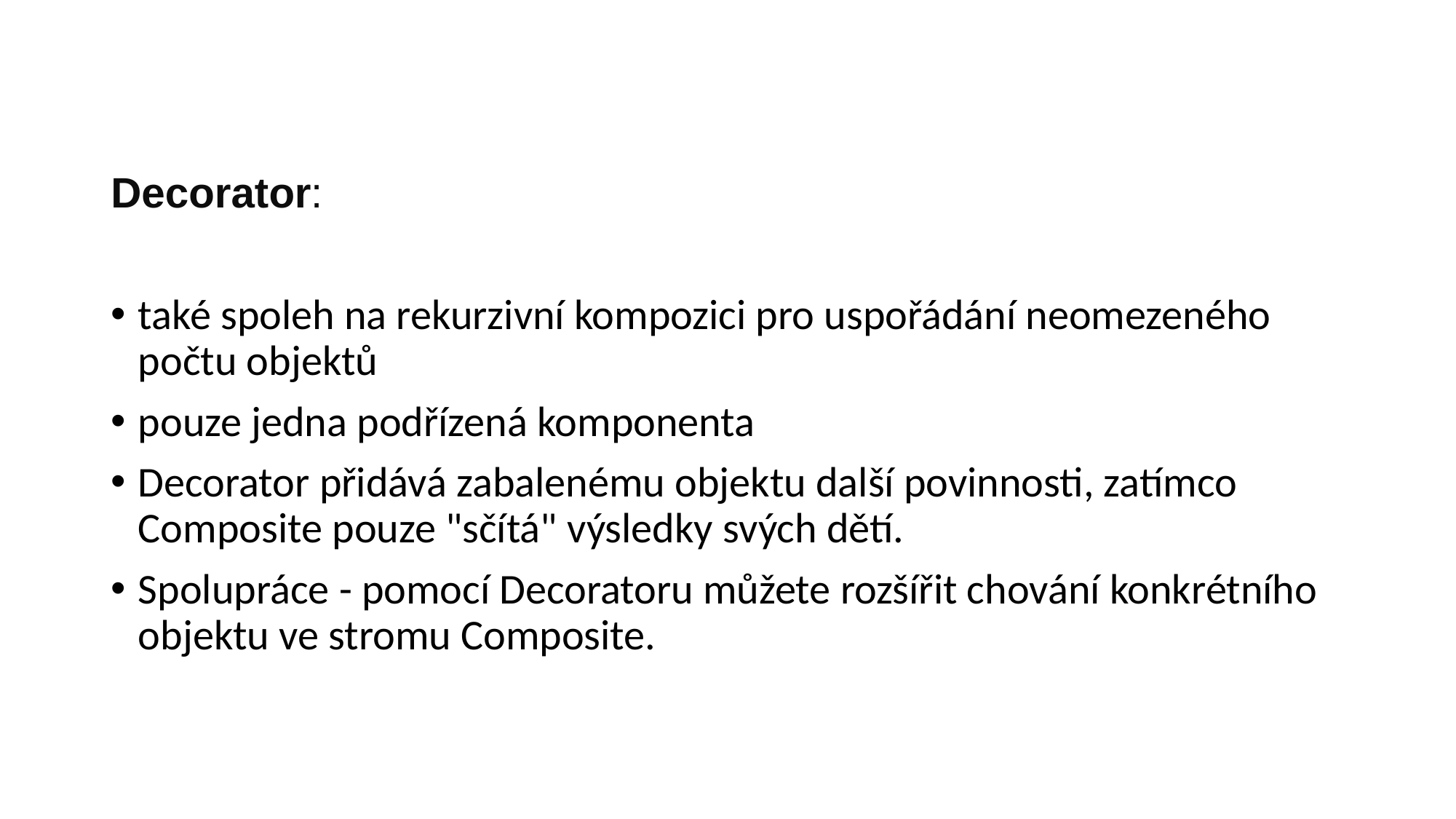

#
Decorator:

také spoleh na rekurzivní kompozici pro uspořádání neomezeného počtu objektů
pouze jedna podřízená komponenta
Decorator přidává zabalenému objektu další povinnosti, zatímco Composite pouze "sčítá" výsledky svých dětí.
Spolupráce - pomocí Decoratoru můžete rozšířit chování konkrétního objektu ve stromu Composite.